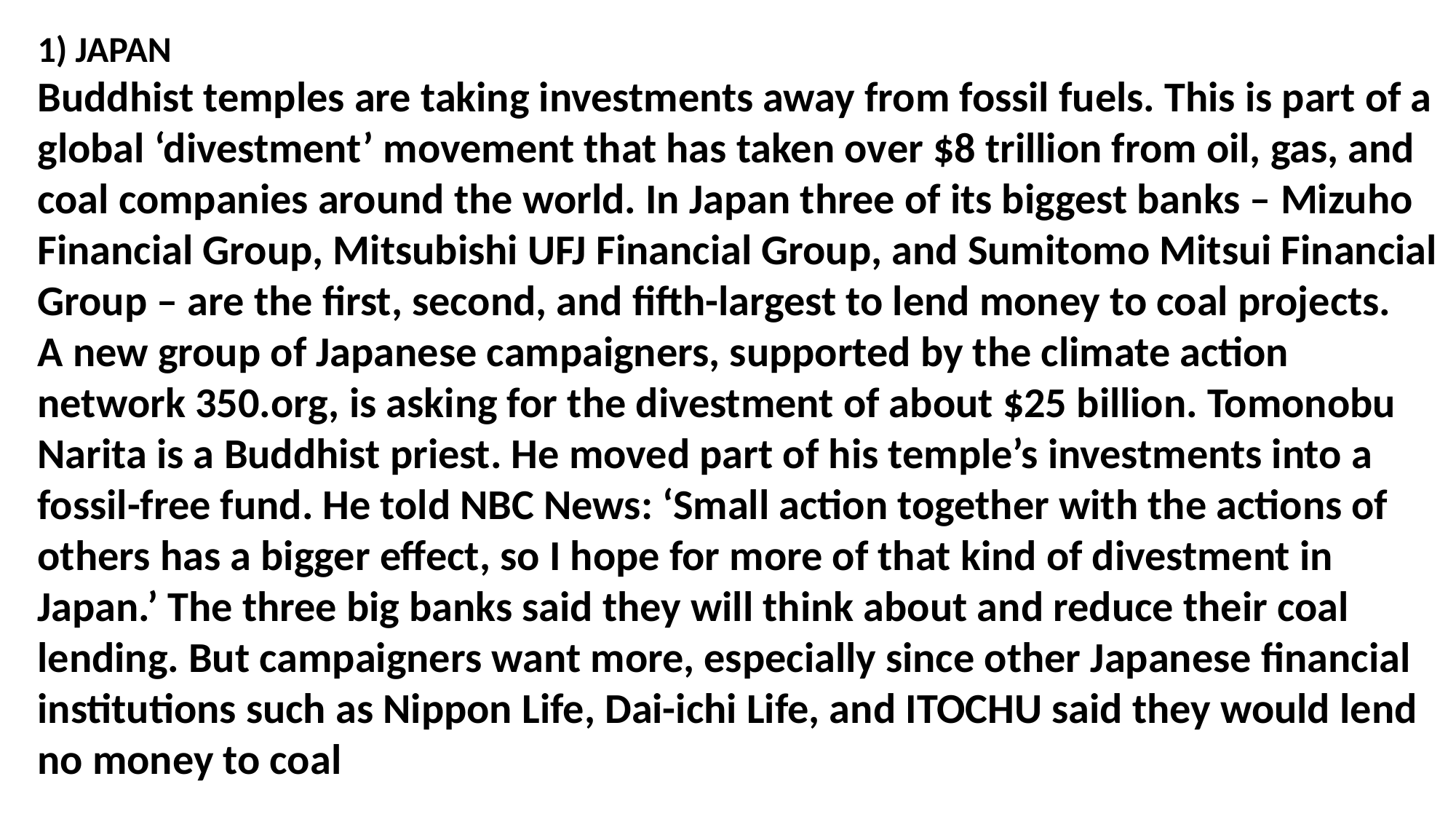

1) JAPAN
Buddhist temples are taking investments away from fossil fuels. This is part of a global ‘divestment’ movement that has taken over $8 trillion from oil, gas, and coal companies around the world. In Japan three of its biggest banks – Mizuho Financial Group, Mitsubishi UFJ Financial Group, and Sumitomo Mitsui Financial Group – are the first, second, and fifth-largest to lend money to coal projects.
A new group of Japanese campaigners, supported by the climate action network 350.org, is asking for the divestment of about $25 billion. Tomonobu Narita is a Buddhist priest. He moved part of his temple’s investments into a fossil-free fund. He told NBC News: ‘Small action together with the actions of others has a bigger effect, so I hope for more of that kind of divestment in Japan.’ The three big banks said they will think about and reduce their coal lending. But campaigners want more, especially since other Japanese financial institutions such as Nippon Life, Dai-ichi Life, and ITOCHU said they would lend no money to coal